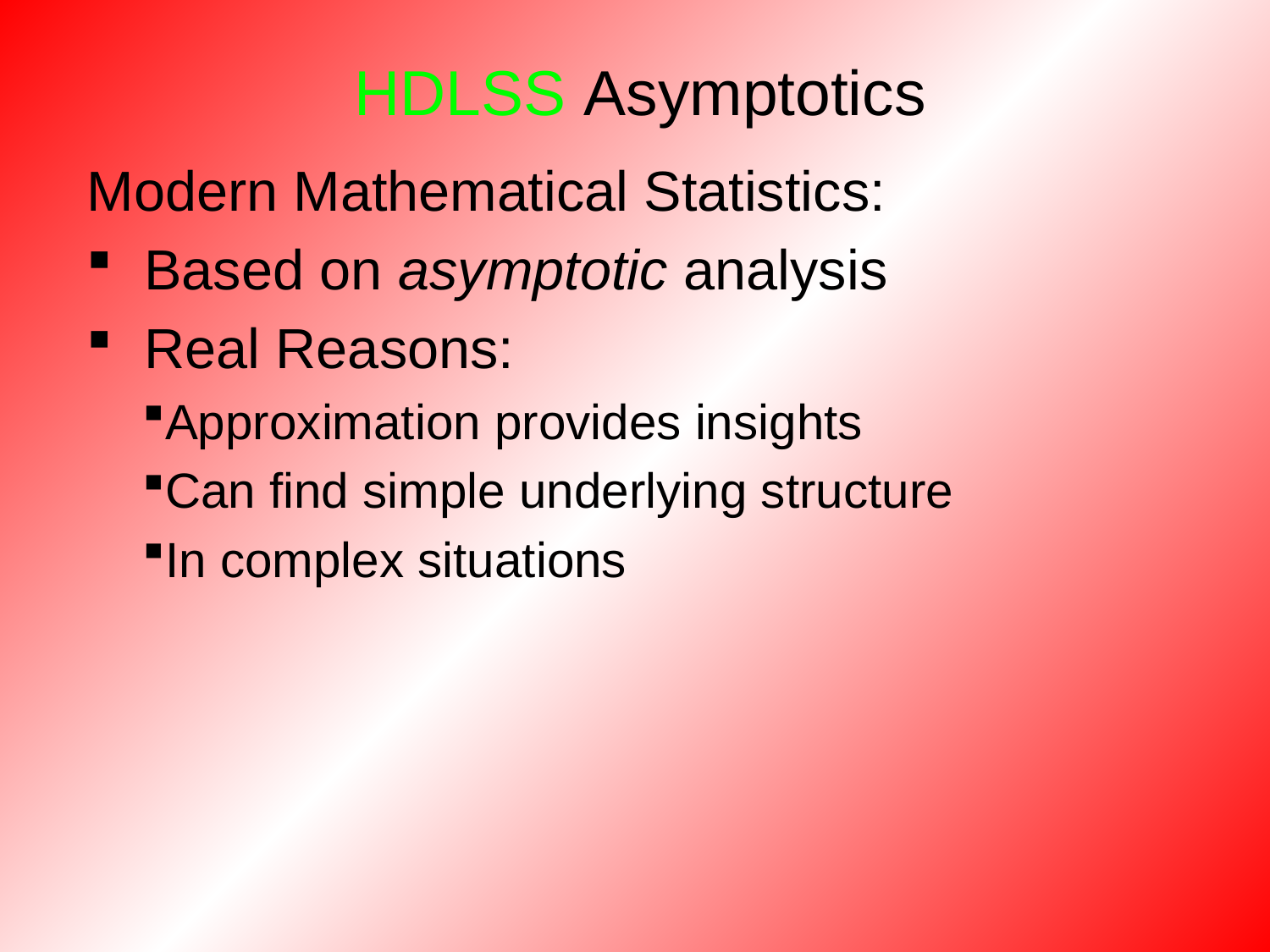

HDLSS Asymptotics
Modern Mathematical Statistics:
  Based on asymptotic analysis
  Real Reasons:
Approximation provides insights
Can find simple underlying structure
In complex situations